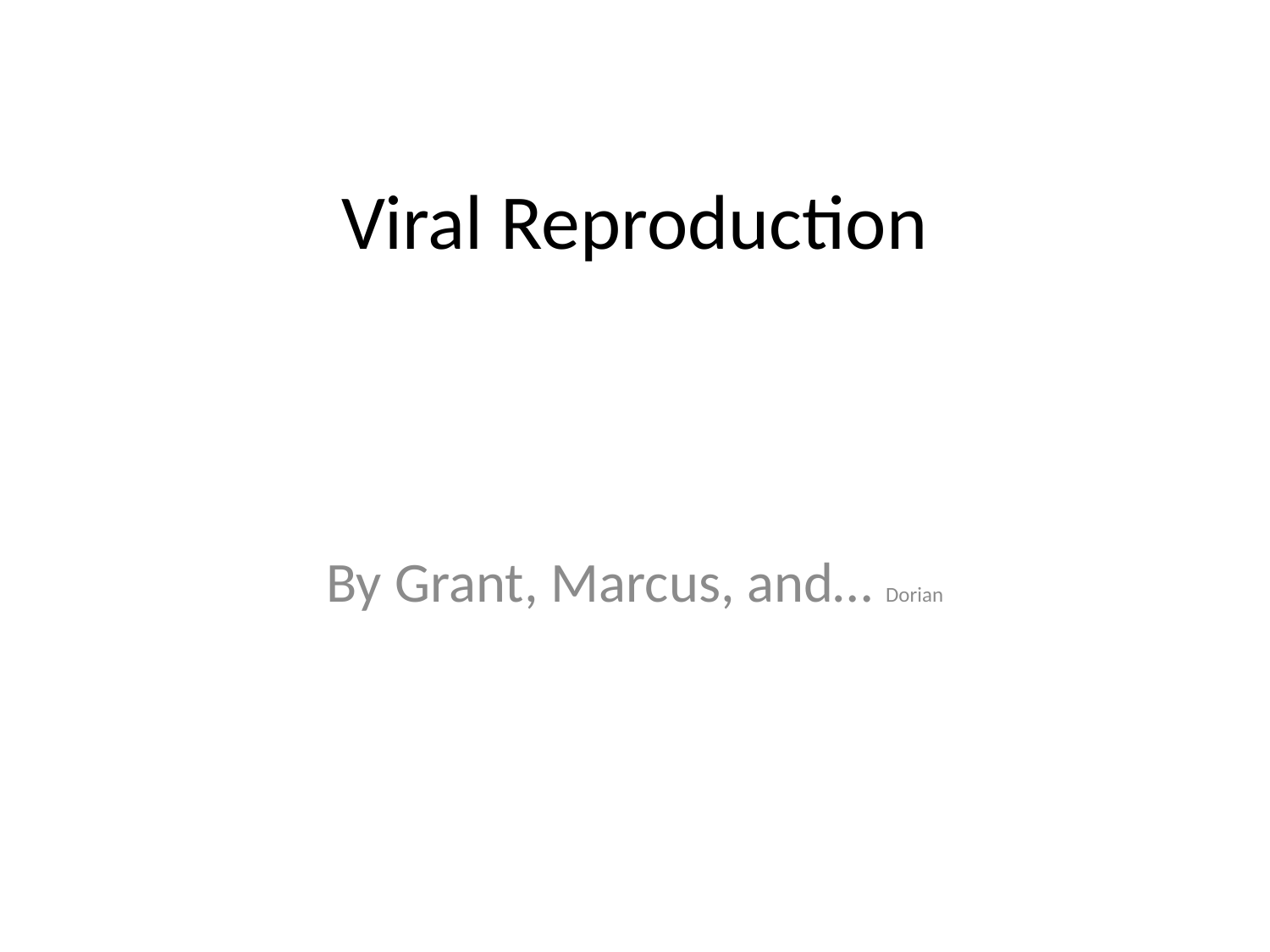

# Viral Reproduction
By Grant, Marcus, and… Dorian